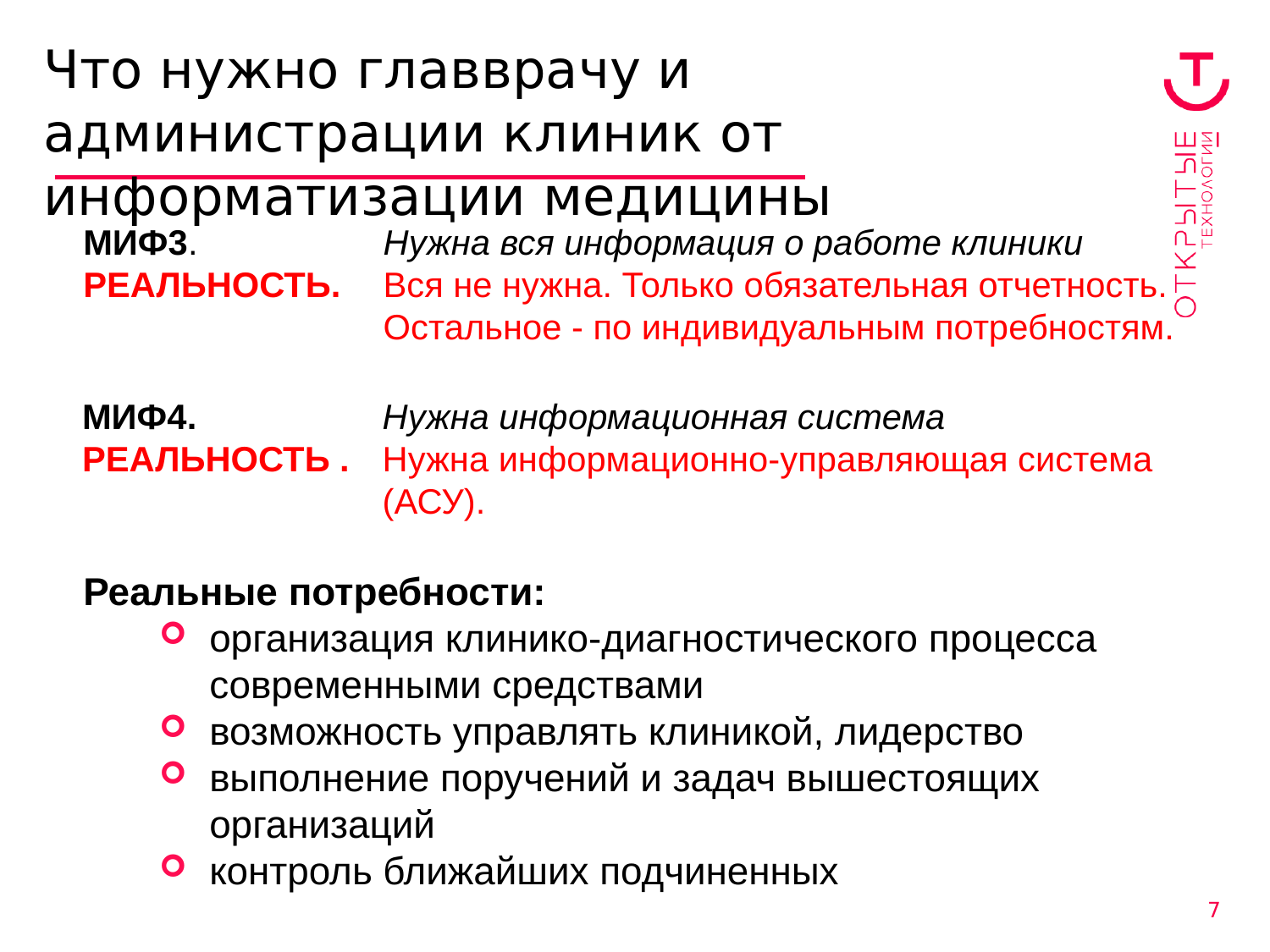

Что нужно главврачу и администрации клиник от информатизации медицины
МИФ3.	Нужна вся информация о работе клиники
РЕАЛЬНОСТЬ. 	Вся не нужна. Только обязательная отчетность. Остальное - по индивидуальным потребностям.
МИФ4.	Нужна информационная система
РЕАЛЬНОСТЬ . 	Нужна информационно-управляющая система (АСУ).
Реальные потребности:
организация клинико-диагностического процесса современными средствами
возможность управлять клиникой, лидерство
выполнение поручений и задач вышестоящих организаций
контроль ближайших подчиненных